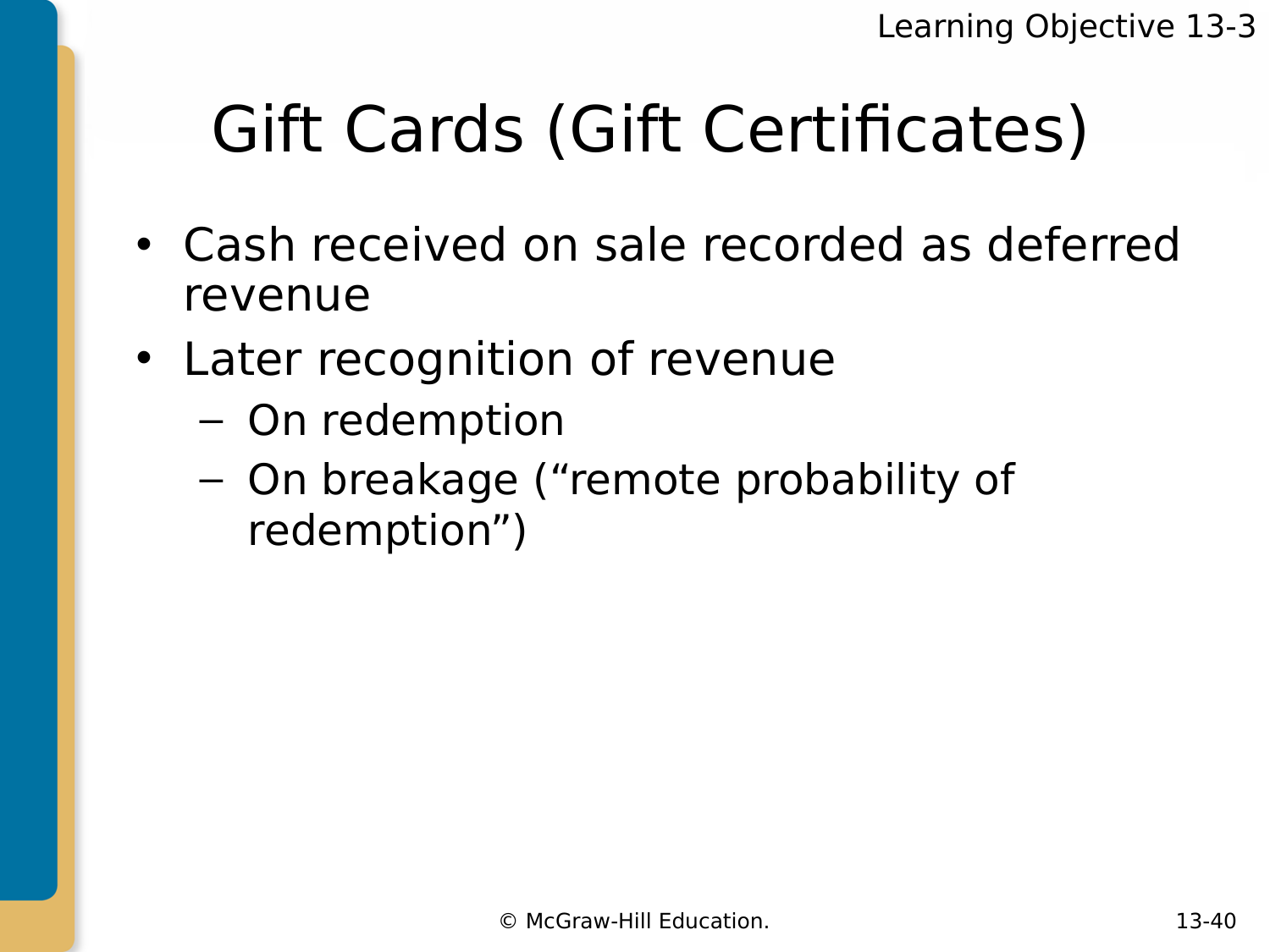

Learning Objective 13-3
# Gift Cards (Gift Certificates)
Cash received on sale recorded as deferred revenue
Later recognition of revenue
On redemption
On breakage (“remote probability of redemption”)